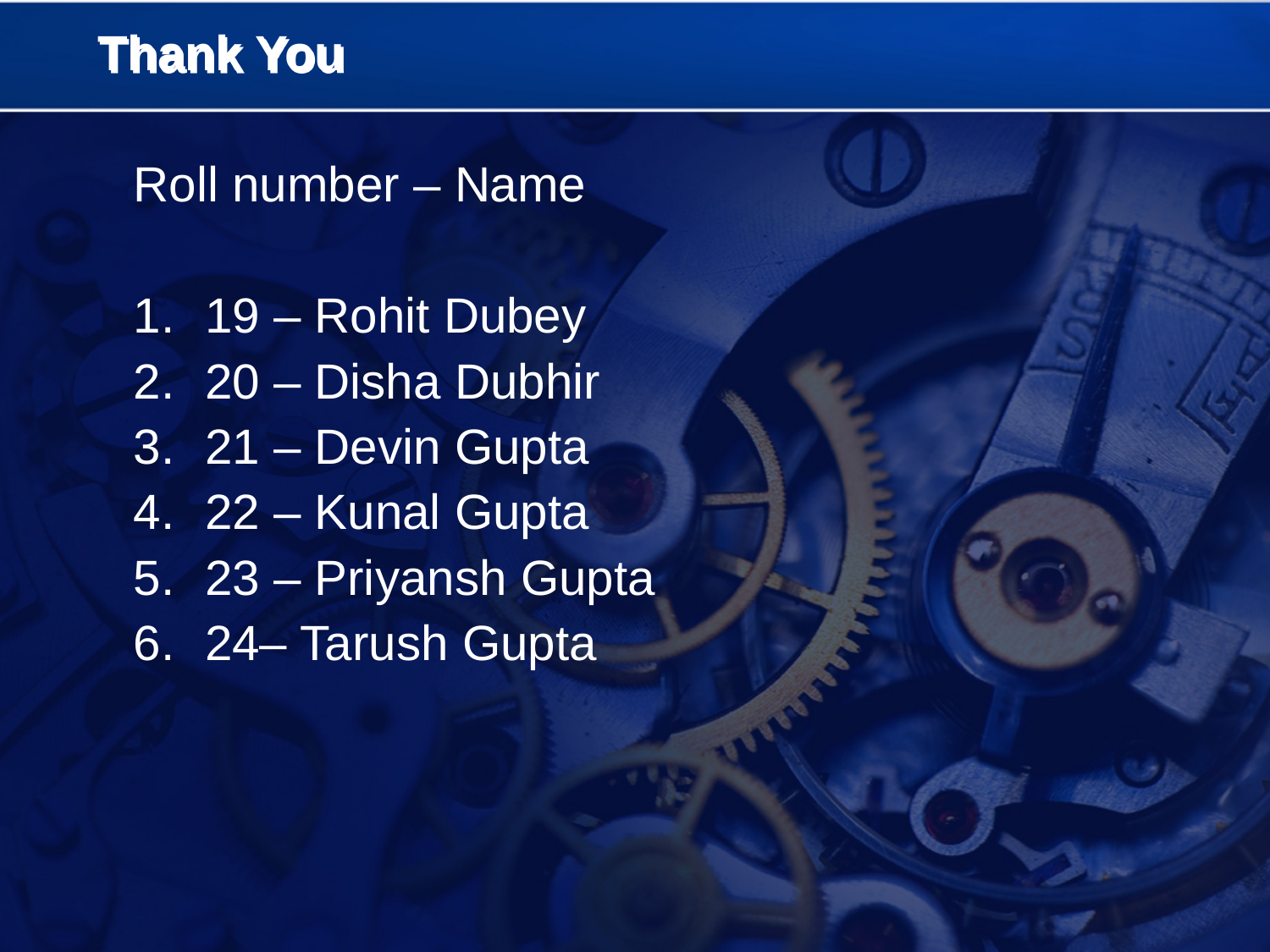

# Thank You
Roll number – Name

19 – Rohit Dubey
20 – Disha Dubhir
21 – Devin Gupta
22 – Kunal Gupta
23 – Priyansh Gupta
24– Tarush Gupta